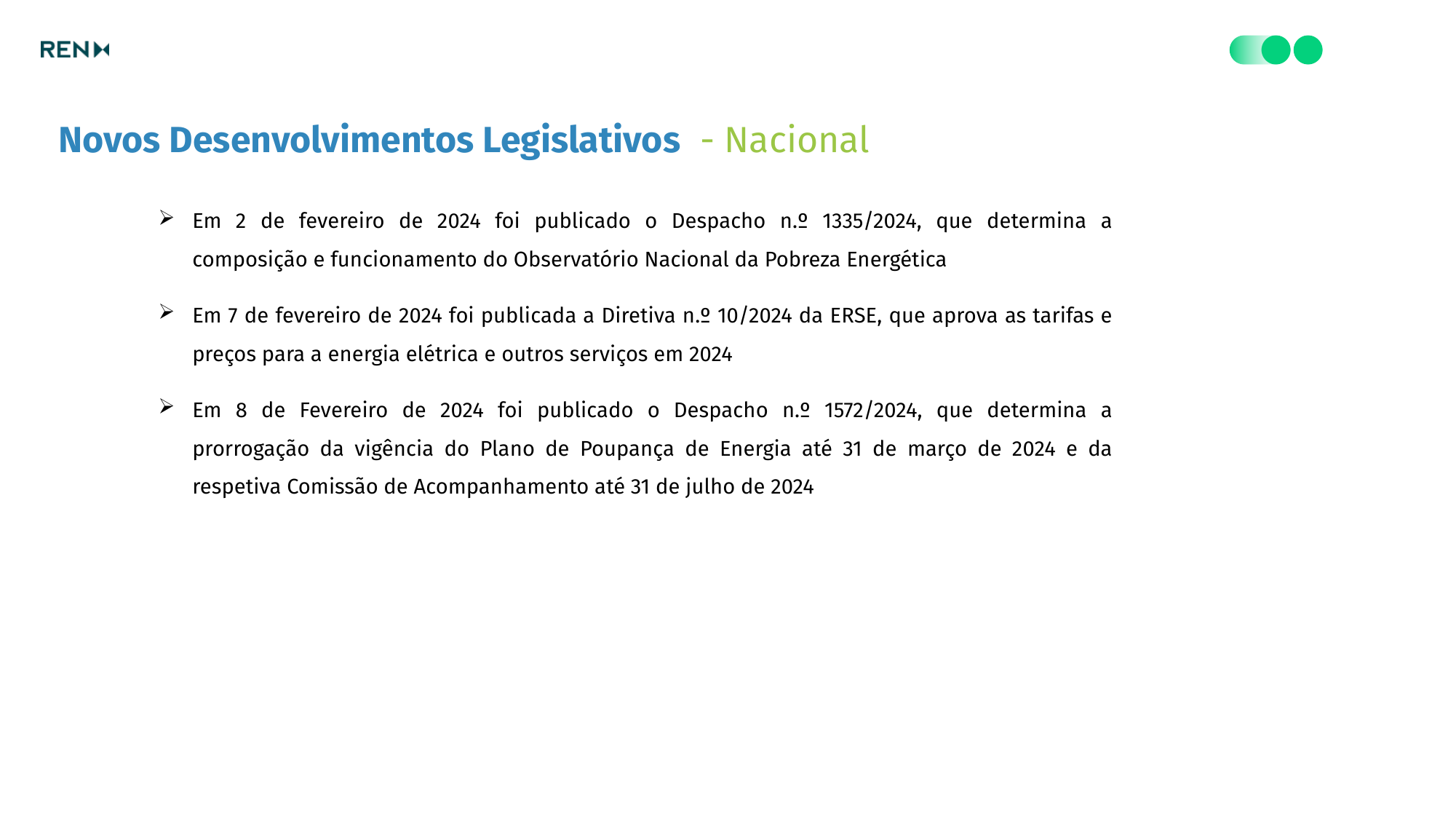

Novos Desenvolvimentos Legislativos  - Nacional
Em 2 de fevereiro de 2024 foi publicado o Despacho n.º 1335/2024, que determina a composição e funcionamento do Observatório Nacional da Pobreza Energética
Em 7 de fevereiro de 2024 foi publicada a Diretiva n.º 10/2024 da ERSE, que aprova as tarifas e preços para a energia elétrica e outros serviços em 2024
Em 8 de Fevereiro de 2024 foi publicado o Despacho n.º 1572/2024, que determina a prorrogação da vigência do Plano de Poupança de Energia até 31 de março de 2024 e da respetiva Comissão de Acompanhamento até 31 de julho de 2024